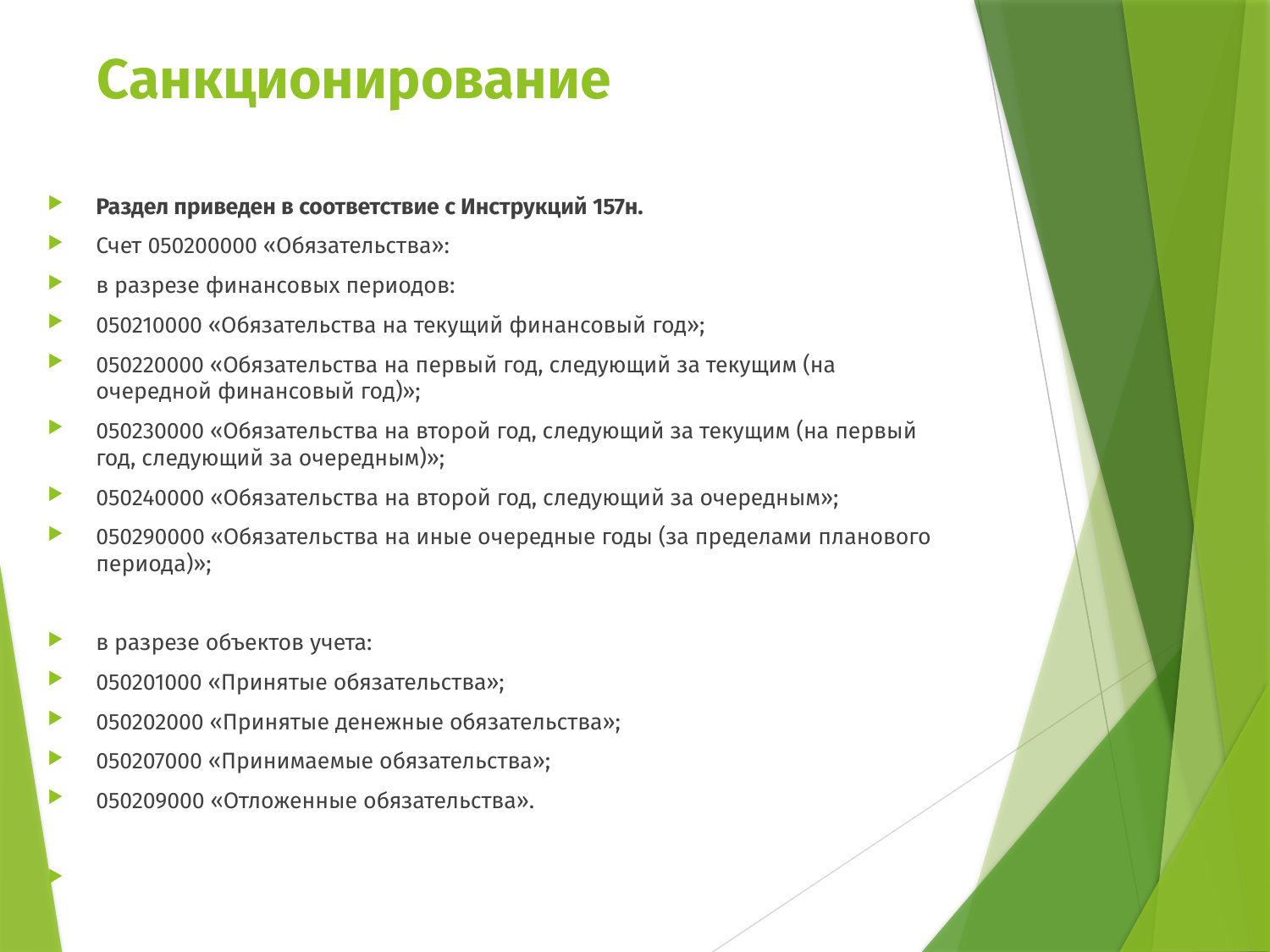

# Санкционирование

Раздел приведен в соответствие с Инструкций 157н.
Счет 050200000 «Обязательства»:
в разрезе финансовых периодов:
050210000 «Обязательства на текущий финансовый год»;
050220000 «Обязательства на первый год, следующий за текущим (на очередной финансовый год)»;
050230000 «Обязательства на второй год, следующий за текущим (на первый год, следующий за очередным)»;
050240000 «Обязательства на второй год, следующий за очередным»;
050290000 «Обязательства на иные очередные годы (за пределами планового периода)»;

в разрезе объектов учета:
050201000 «Принятые обязательства»;
050202000 «Принятые денежные обязательства»;
050207000 «Принимаемые обязательства»;
050209000 «Отложенные обязательства».